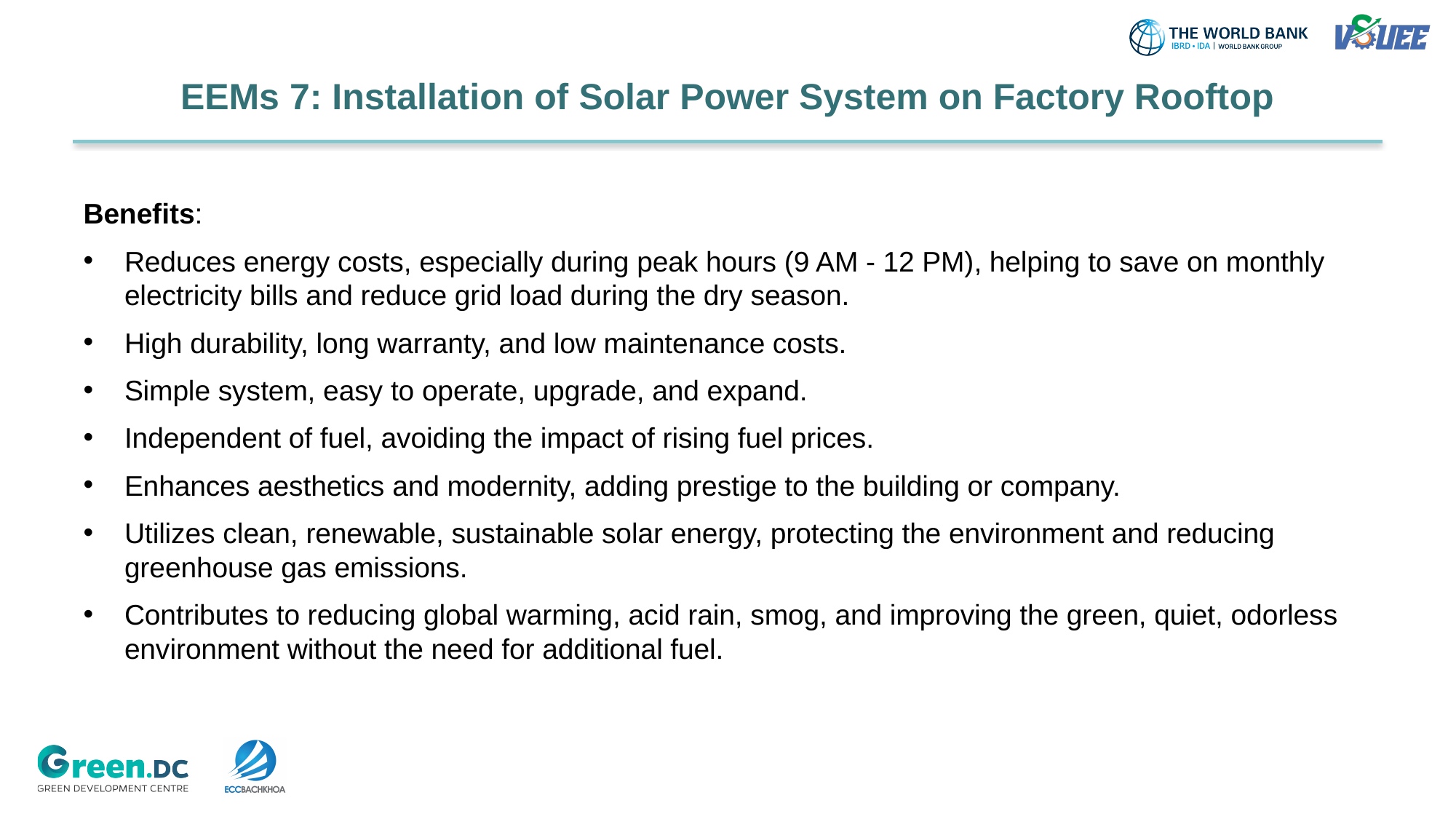

# EEMs 7: Installation of Solar Power System on Factory Rooftop
Benefits:
Reduces energy costs, especially during peak hours (9 AM - 12 PM), helping to save on monthly electricity bills and reduce grid load during the dry season.
High durability, long warranty, and low maintenance costs.
Simple system, easy to operate, upgrade, and expand.
Independent of fuel, avoiding the impact of rising fuel prices.
Enhances aesthetics and modernity, adding prestige to the building or company.
Utilizes clean, renewable, sustainable solar energy, protecting the environment and reducing greenhouse gas emissions.
Contributes to reducing global warming, acid rain, smog, and improving the green, quiet, odorless environment without the need for additional fuel.